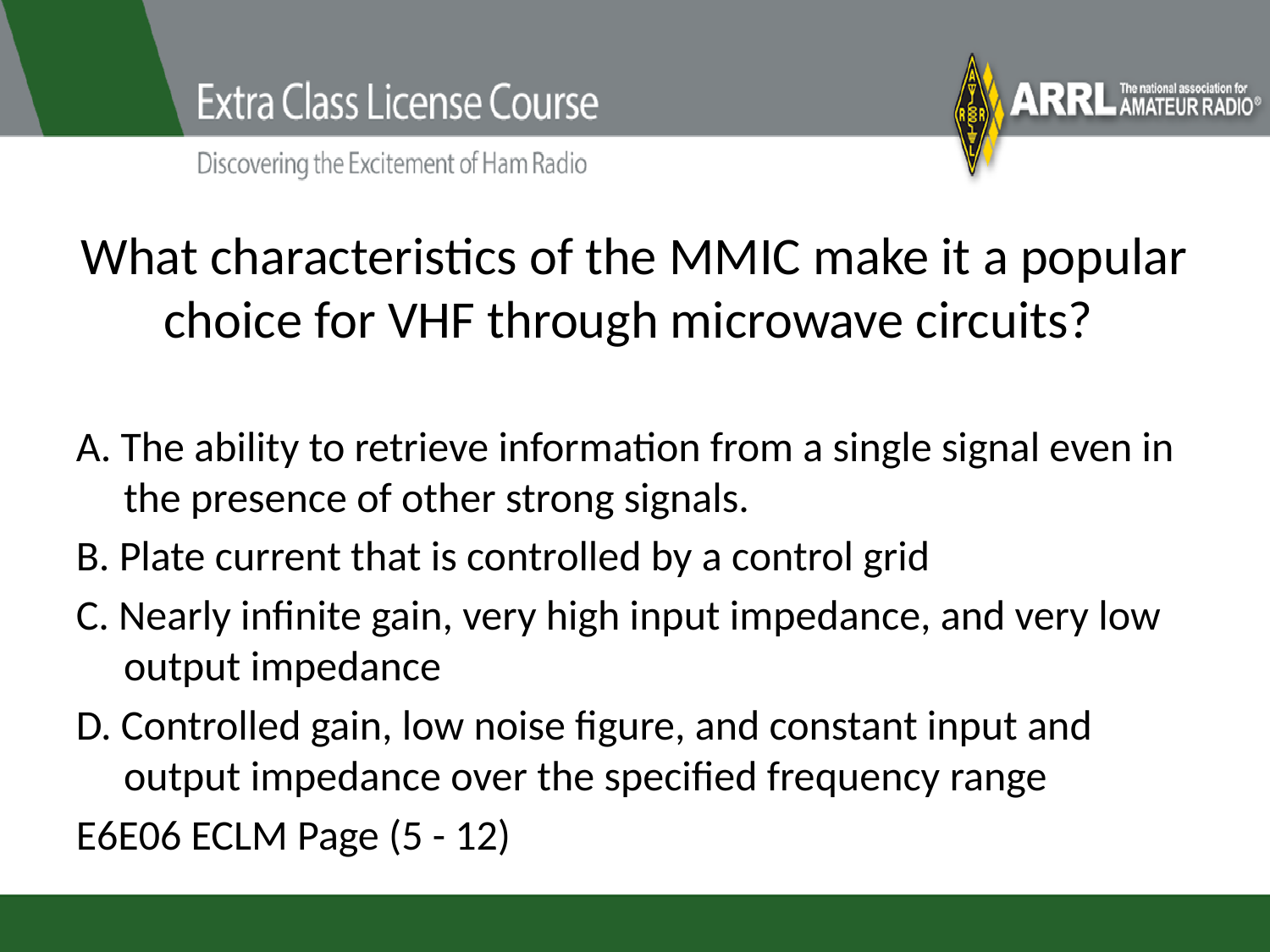

# What characteristics of the MMIC make it a popular choice for VHF through microwave circuits?
A. The ability to retrieve information from a single signal even in the presence of other strong signals.
B. Plate current that is controlled by a control grid
C. Nearly infinite gain, very high input impedance, and very low output impedance
D. Controlled gain, low noise figure, and constant input and output impedance over the specified frequency range
E6E06 ECLM Page (5 - 12)